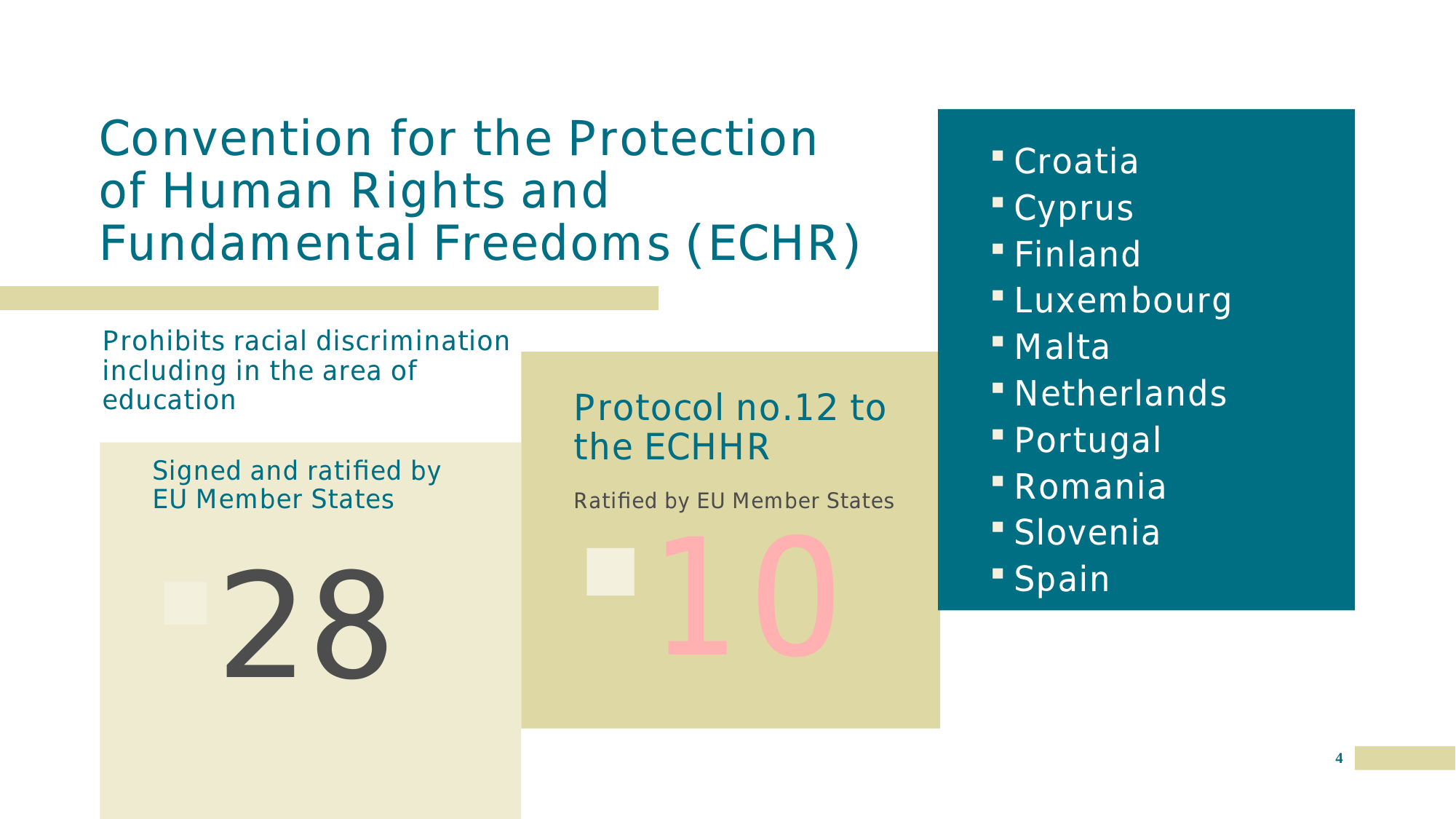

# Convention for the Protection of Human Rights and Fundamental Freedoms (ECHR)
Croatia
Cyprus
Finland
Luxembourg
Malta
Netherlands
Portugal
Romania
Slovenia
Spain
Prohibits racial discrimination including in the area of education
Protocol no.12 to the ECHHR
Signed and ratified by EU Member States
Ratified by EU Member States
10
28
4